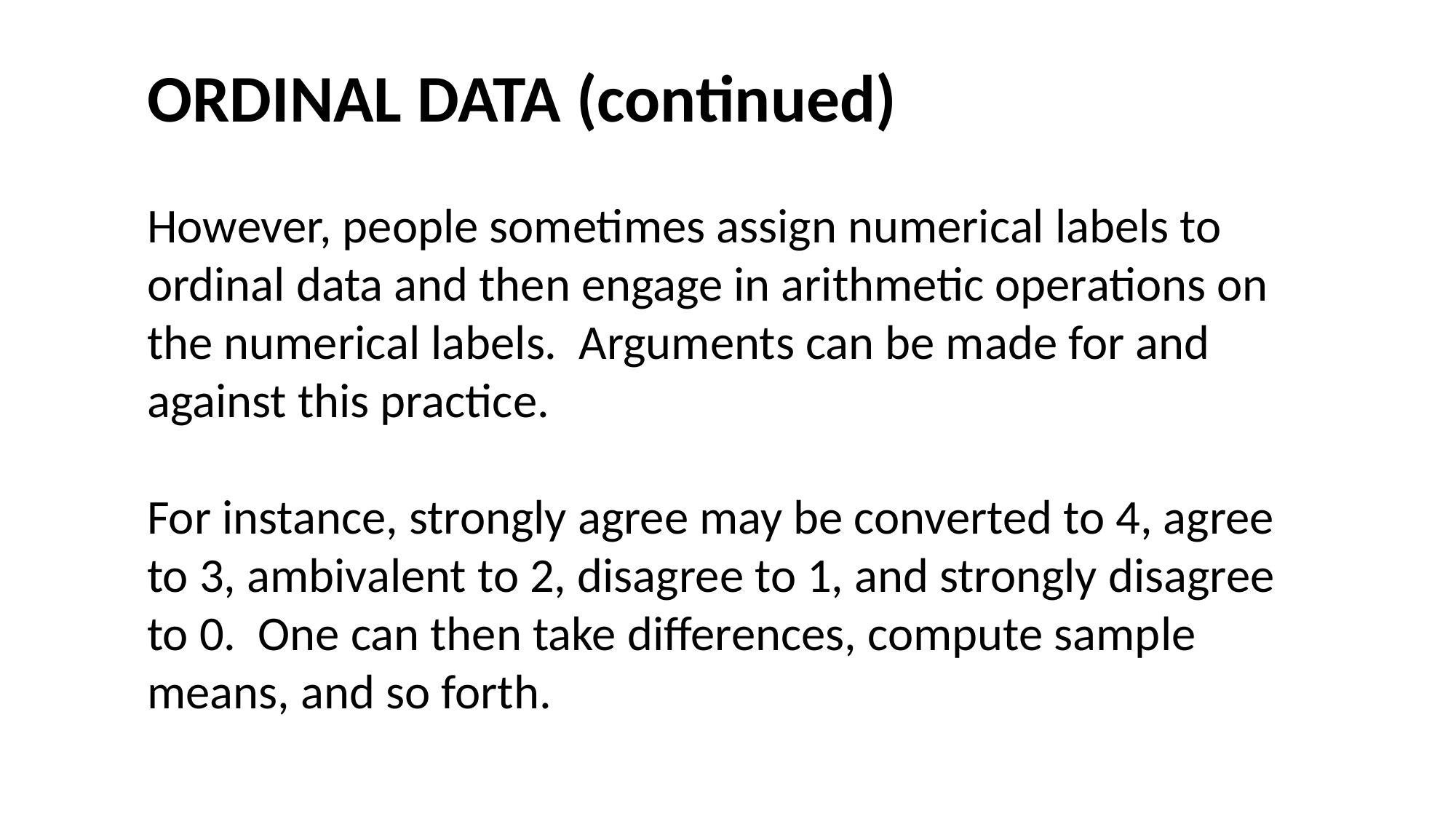

#
ORDINAL DATA (continued)

However, people sometimes assign numerical labels to ordinal data and then engage in arithmetic operations on the numerical labels.  Arguments can be made for and against this practice.

For instance, strongly agree may be converted to 4, agree to 3, ambivalent to 2, disagree to 1, and strongly disagree to 0.  One can then take differences, compute sample means, and so forth.